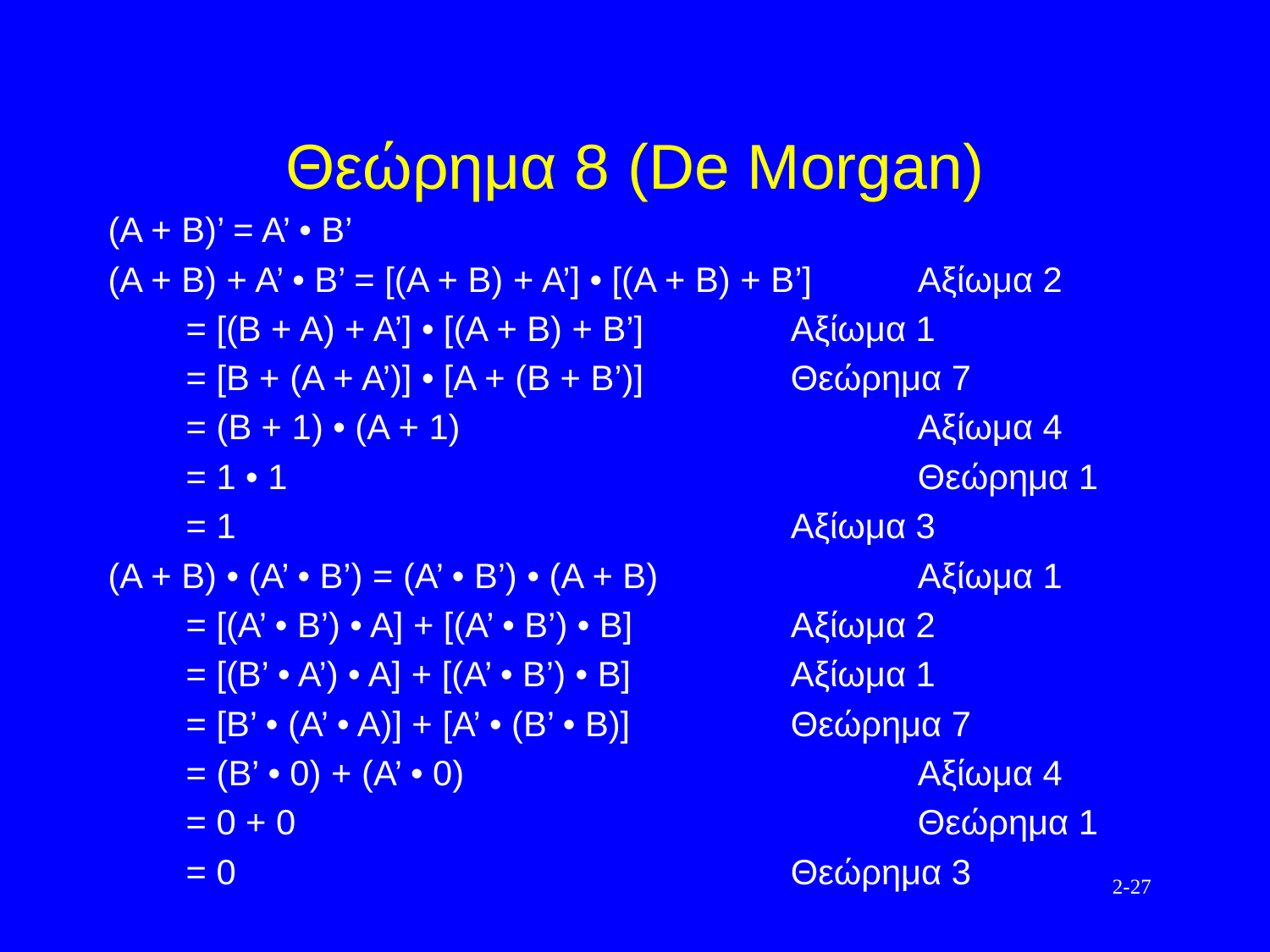

# Θεώρημα 8 (De Morgan)
(A + B)’ = A’ • B’
(A + B) + A’ • B’ = [(A + B) + A’] • [(A + B) + B’]	Αξίωμα 2
        = [(Β + Α) + Α’] • [(Α + Β) + Β’]		Αξίωμα 1
        = [Β + (Α + Α’)] • [Α + (Β + Β’)] 		Θεώρημα 7
        = (Β + 1) • (Α + 1)				Αξίωμα 4
        = 1 • 1					Θεώρημα 1
        = 1					Αξίωμα 3
(A + B) • (A’ • B’) = (A’ • B’) • (Α + Β) 		Αξίωμα 1
        = [(Α’ • Β’) • Α] + [(Α’ • Β’) • Β] 		Αξίωμα 2
        = [(Β’ • Α’) • Α] + [(Α’ • Β’) • Β] 		Αξίωμα 1
        = [Β’ • (Α’ • Α)] + [Α’ • (Β’ • Β)] 		Θεώρημα 7
        = (Β’ • 0) + (Α’ • 0)				Αξίωμα 4
        = 0 + 0 					Θεώρημα 1
        = 0 					Θεώρημα 3